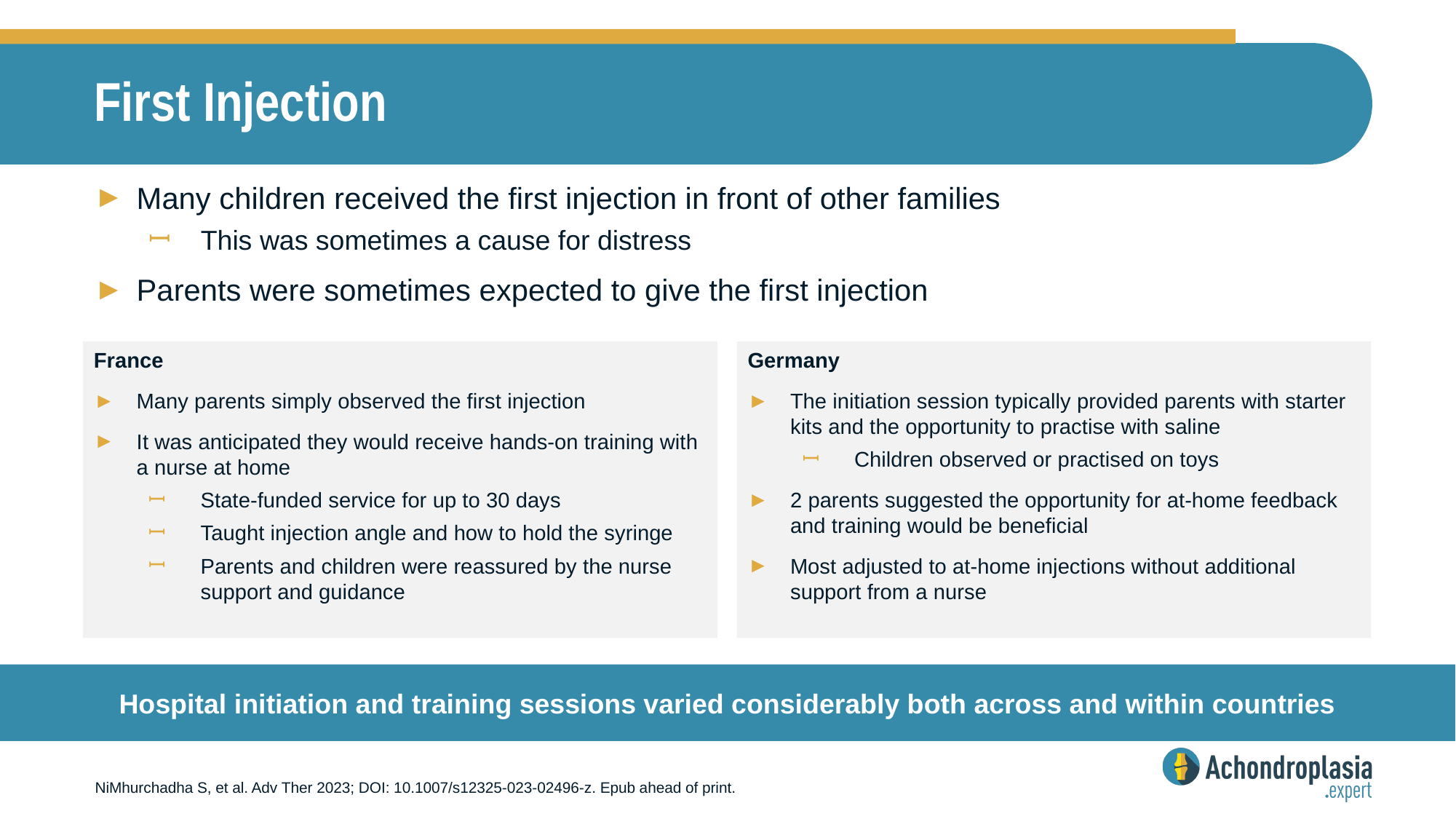

# First Injection
Many children received the first injection in front of other families
This was sometimes a cause for distress
Parents were sometimes expected to give the first injection

France
Many parents simply observed the first injection
It was anticipated they would receive hands-on training with a nurse at home
State-funded service for up to 30 days
Taught injection angle and how to hold the syringe
Parents and children were reassured by the nurse support and guidance
Germany
The initiation session typically provided parents with starter kits and the opportunity to practise with saline
Children observed or practised on toys
2 parents suggested the opportunity for at-home feedback and training would be beneficial
Most adjusted to at-home injections without additional support from a nurse

Hospital initiation and training sessions varied considerably both across and within countries
NiMhurchadha S, et al. Adv Ther 2023; DOI: 10.1007/s12325-023-02496-z. Epub ahead of print.